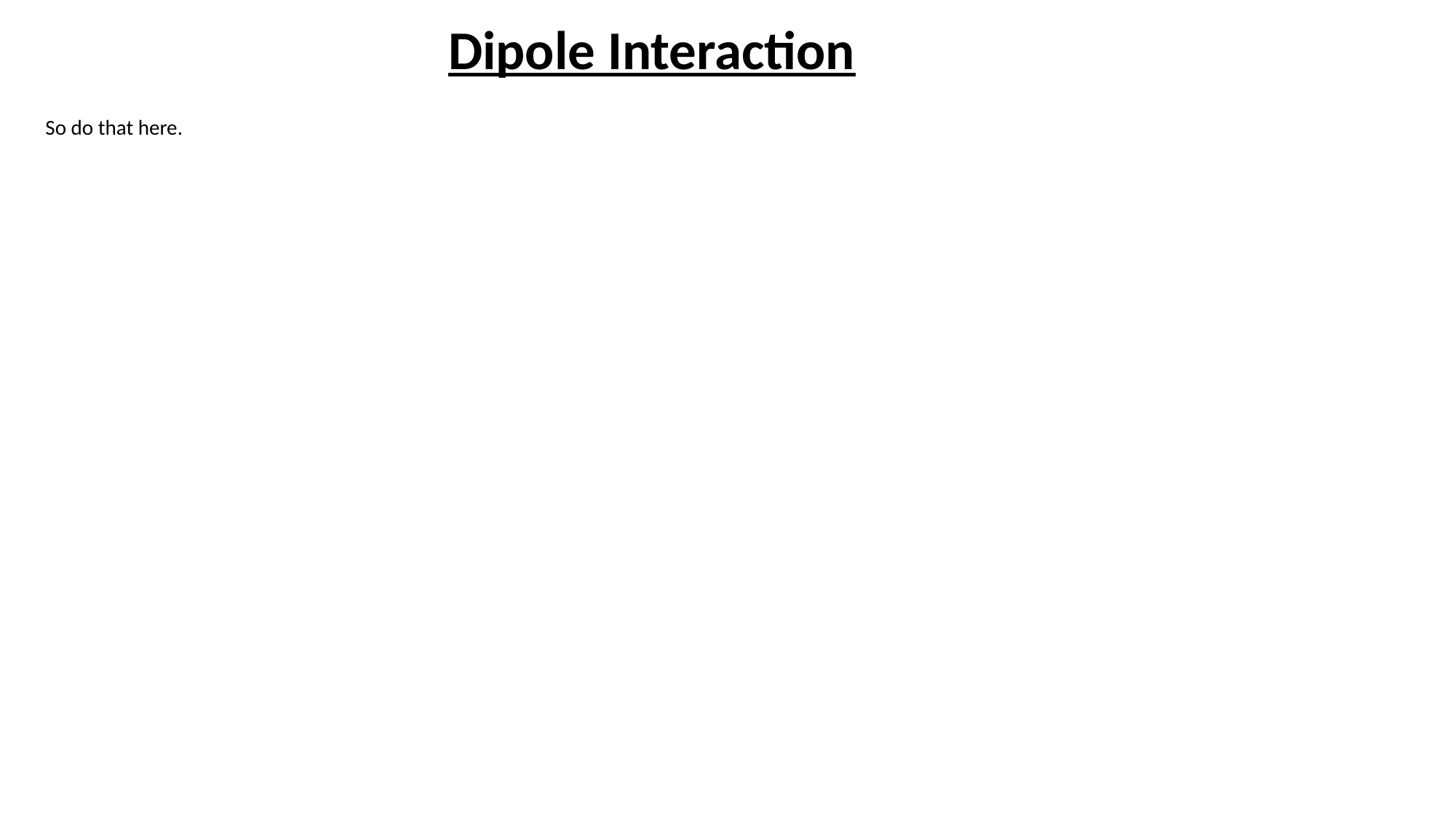

# Dipole Interaction
So do that here.